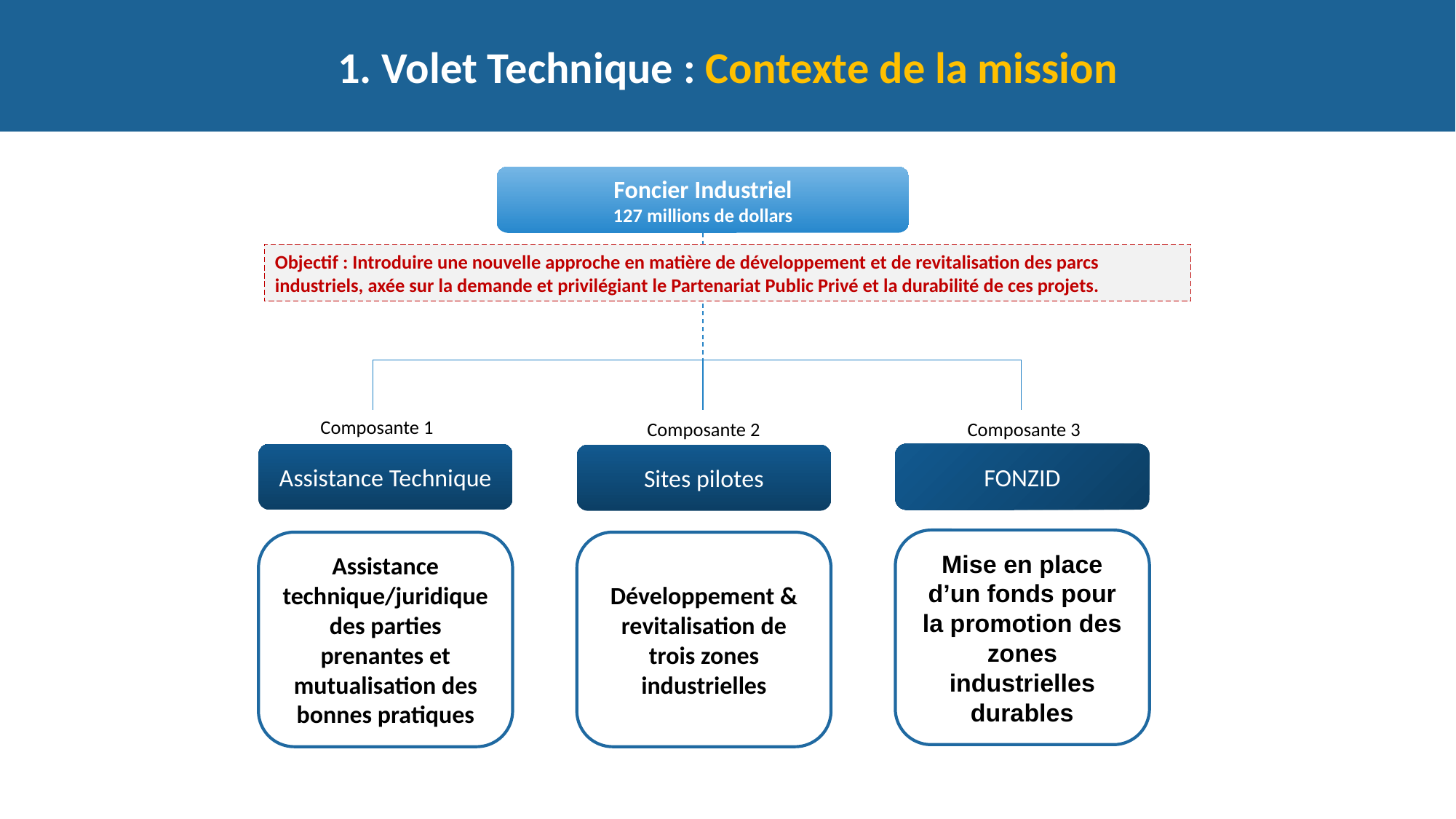

1. Volet Technique : Contexte de la mission
Foncier Industriel
127 millions de dollars
Objectif : Introduire une nouvelle approche en matière de développement et de revitalisation des parcs industriels, axée sur la demande et privilégiant le Partenariat Public Privé et la durabilité de ces projets.
Composante 1
Composante 2
Composante 3
Assistance Technique
FONZID
Sites pilotes
Mise en place d’un fonds pour la promotion des zones industrielles durables
Assistance technique/juridique des parties prenantes et mutualisation des bonnes pratiques
Développement & revitalisation de trois zones industrielles